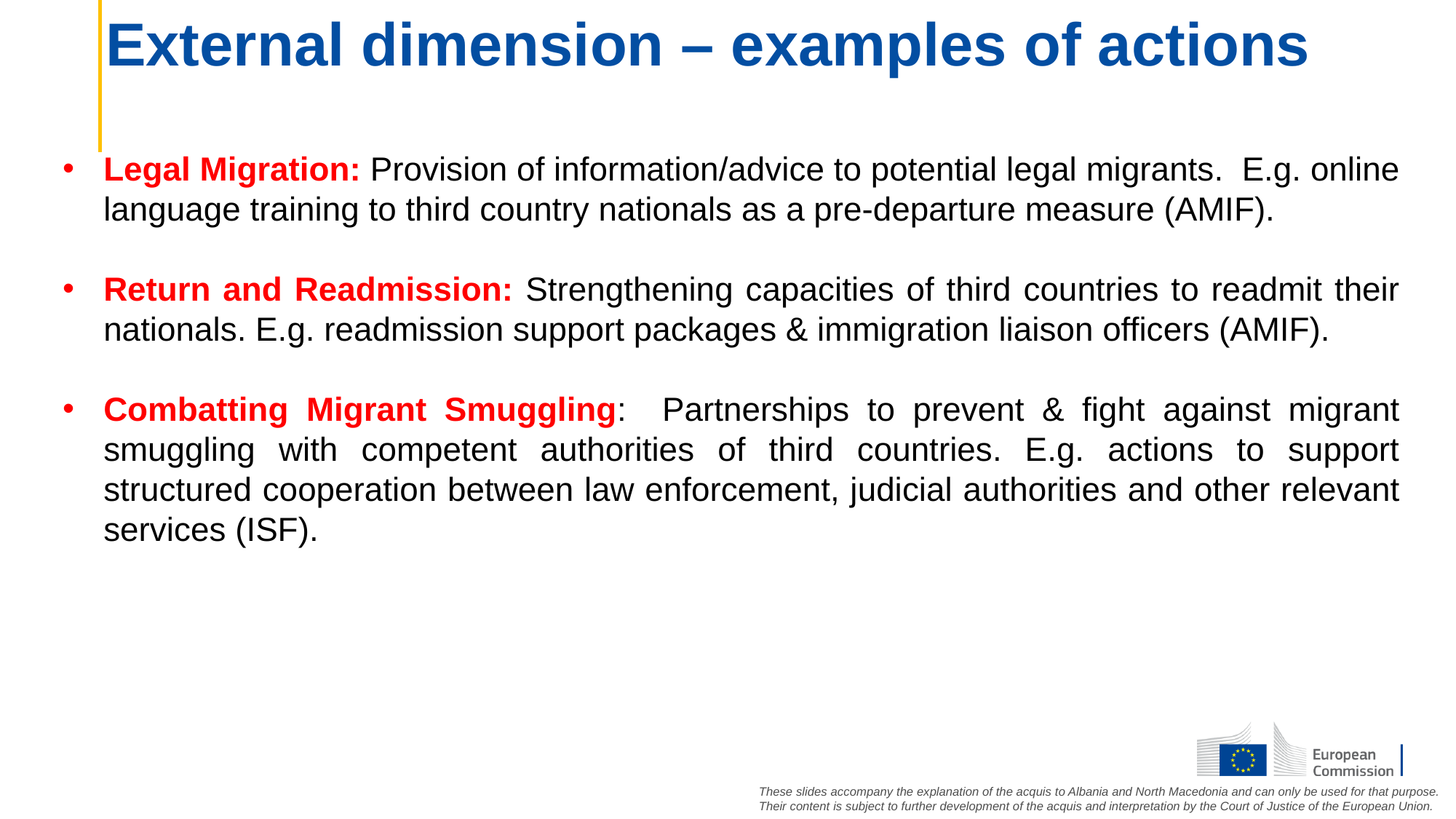

# External dimension – examples of actions
Legal Migration: Provision of information/advice to potential legal migrants.  E.g. online language training to third country nationals as a pre-departure measure (AMIF).

Return and Readmission: Strengthening capacities of third countries to readmit their nationals. E.g. readmission support packages & immigration liaison officers (AMIF).

Combatting Migrant Smuggling:  Partnerships to prevent & fight against migrant smuggling with competent authorities of third countries. E.g. actions to support structured cooperation between law enforcement, judicial authorities and other relevant services (ISF).